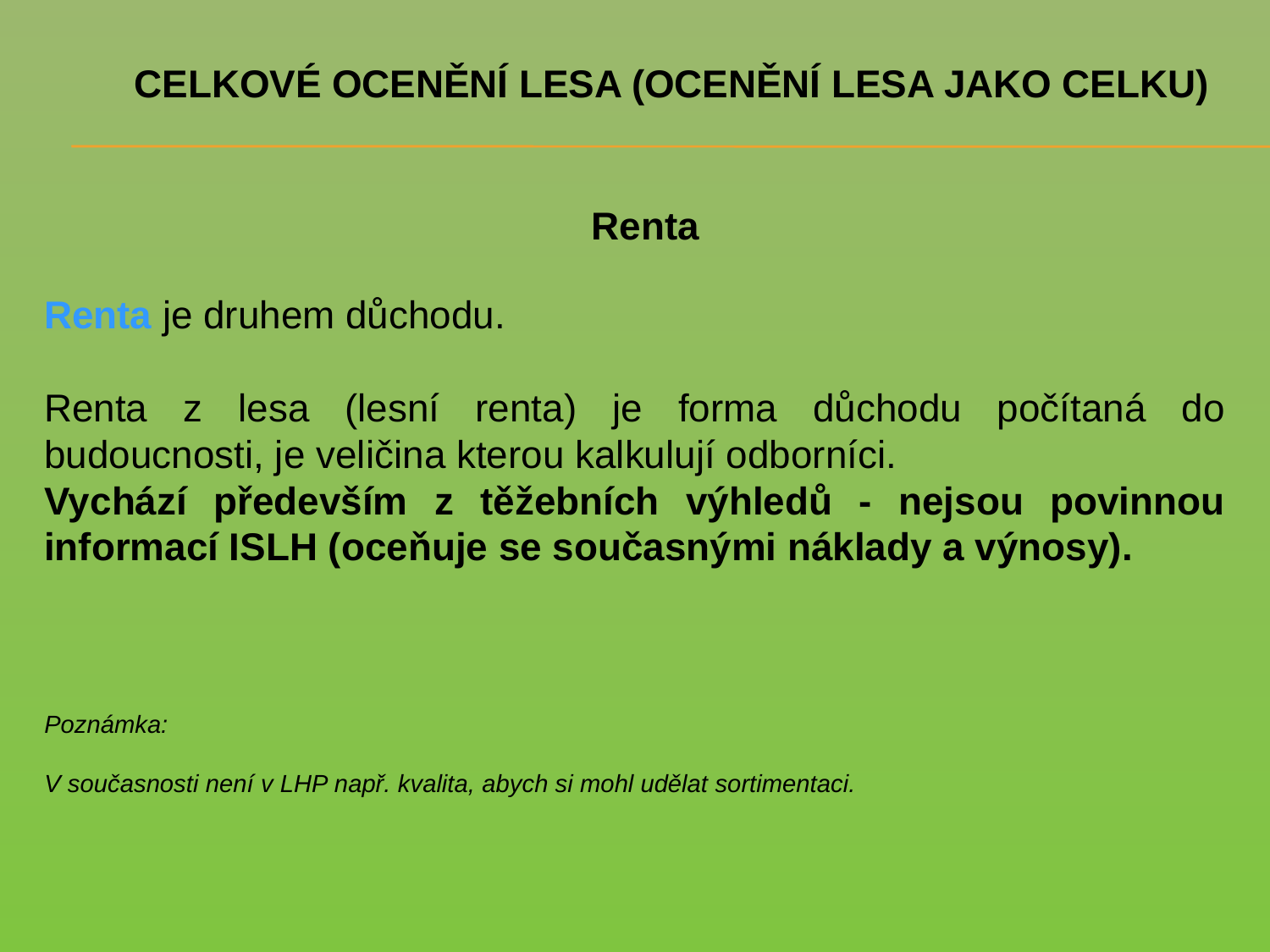

# CELKOVÉ OCENĚNÍ LESA (OCENĚNÍ LESA JAKO CELKU)

Renta
Renta je druhem důchodu.

Renta z lesa (lesní renta) je forma důchodu počítaná do budoucnosti, je veličina kterou kalkulují odborníci.
Vychází především z těžebních výhledů - nejsou povinnou informací ISLH (oceňuje se současnými náklady a výnosy).

Poznámka:

V současnosti není v LHP např. kvalita, abych si mohl udělat sortimentaci.